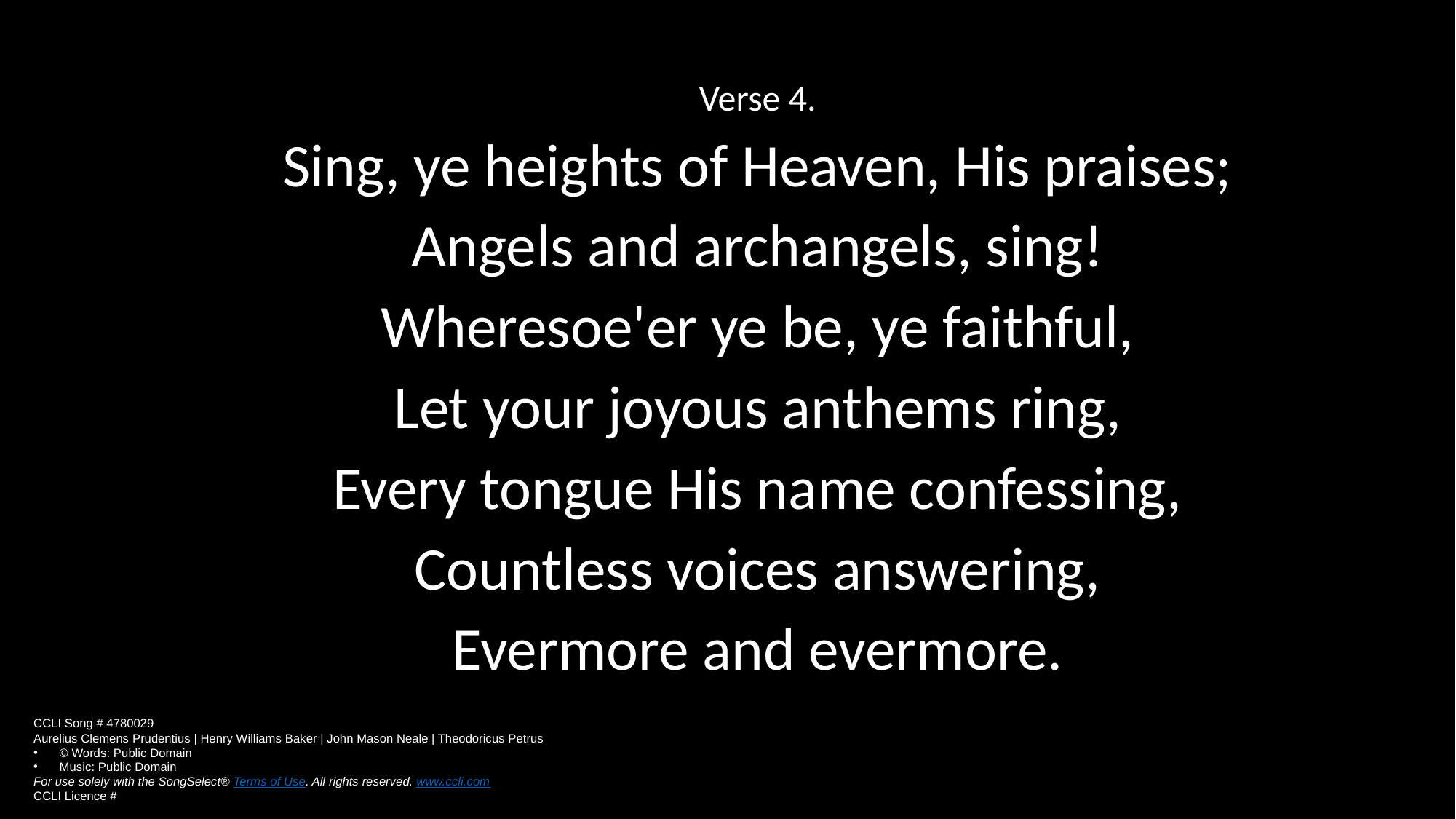

Verse 4.
Sing, ye heights of Heaven, His praises;
Angels and archangels, sing!
Wheresoe'er ye be, ye faithful,
Let your joyous anthems ring,
Every tongue His name confessing,
Countless voices answering,
Evermore and evermore.
CCLI Song # 4780029
Aurelius Clemens Prudentius | Henry Williams Baker | John Mason Neale | Theodoricus Petrus
© Words: Public Domain
Music: Public Domain
For use solely with the SongSelect® Terms of Use. All rights reserved. www.ccli.com
CCLI Licence #